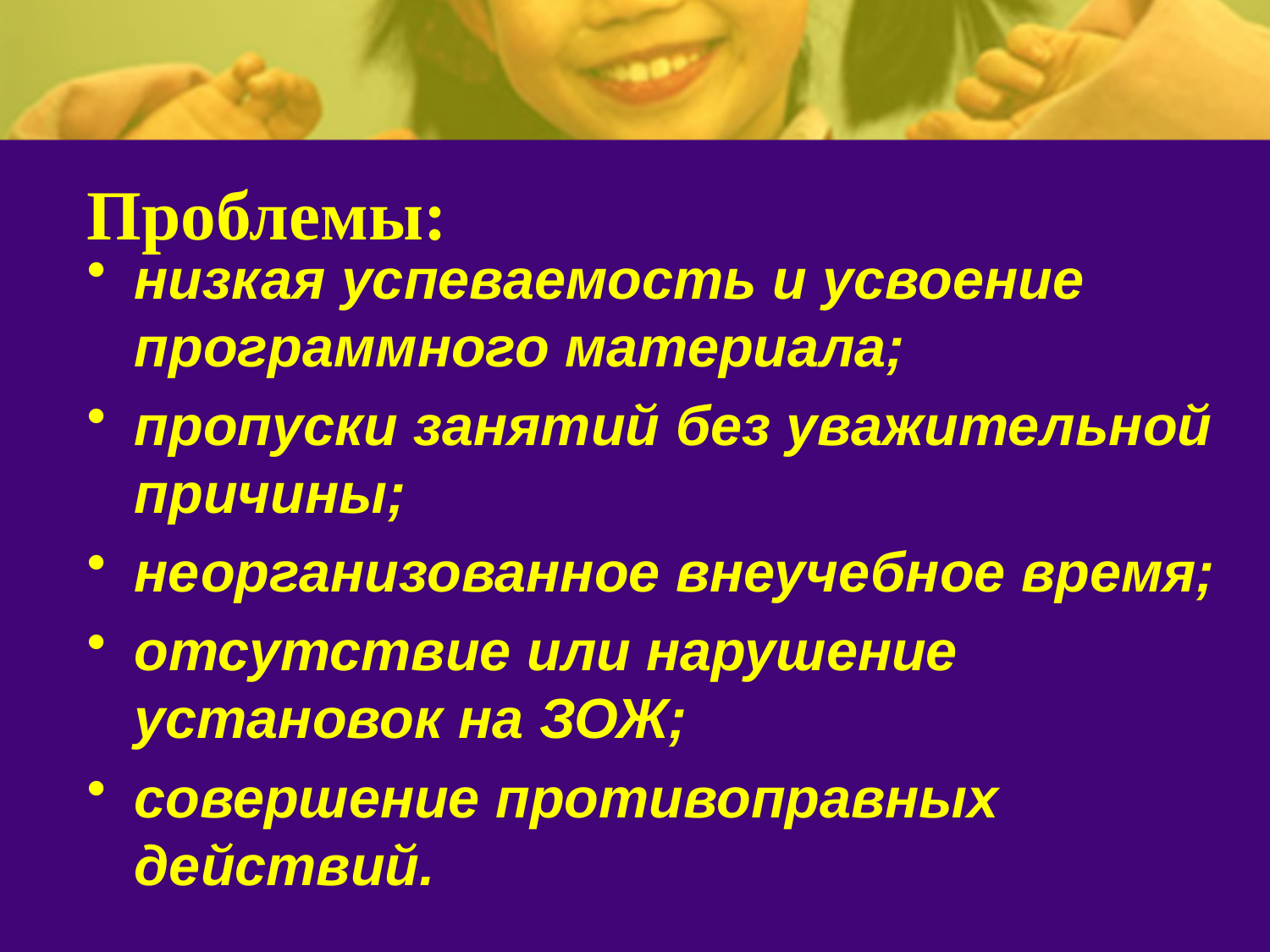

# Проблемы:
низкая успеваемость и усвоение программного материала;
пропуски занятий без уважительной причины;
неорганизованное внеучебное время;
отсутствие или нарушение установок на ЗОЖ;
совершение противоправных действий.